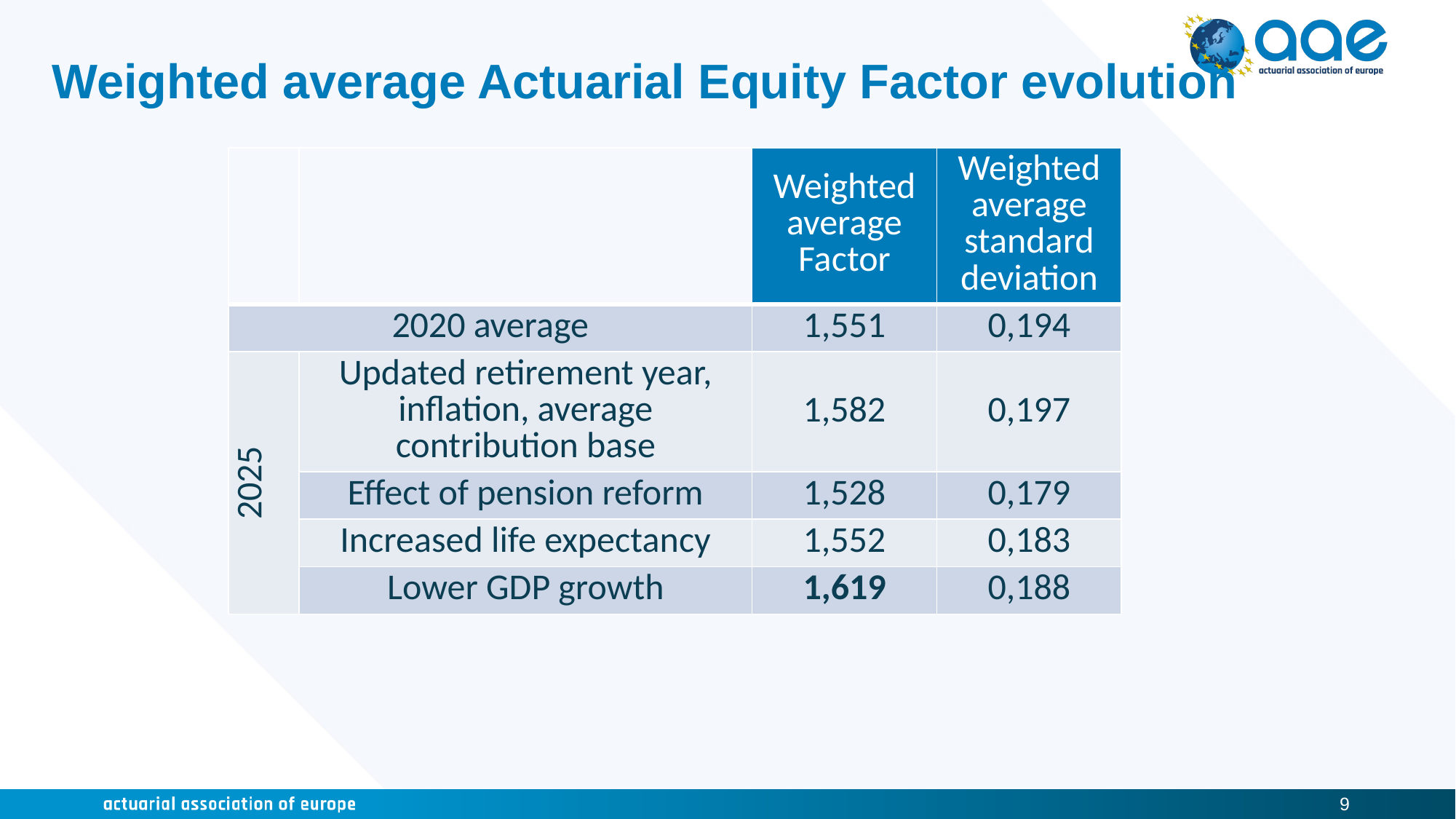

# Weighted average Actuarial Equity Factor evolution
|  |  | Weighted average Factor | Weighted average standard deviation |
| --- | --- | --- | --- |
| 2020 average |  | 1,551 | 0,194 |
| 2025 | Updated retirement year, inflation, average contribution base | 1,582 | 0,197 |
|  | Effect of pension reform | 1,528 | 0,179 |
|  | Increased life expectancy | 1,552 | 0,183 |
|  | Lower GDP growth | 1,619 | 0,188 |
9